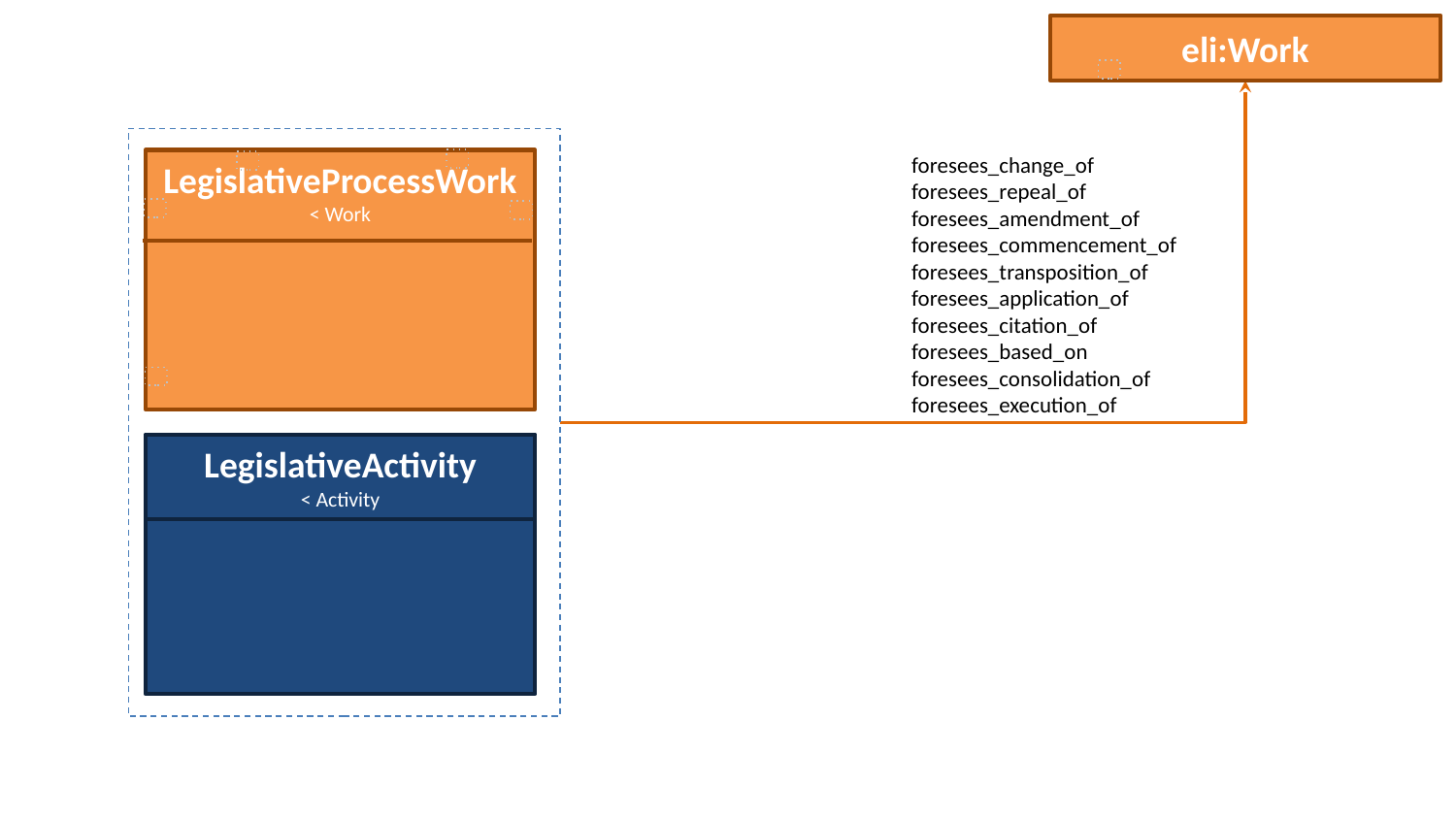

eli:Work

foresees_change_of
foresees_repeal_of
foresees_amendment_of
foresees_commencement_of
foresees_transposition_of
foresees_application_of
foresees_citation_of
foresees_based_on
foresees_consolidation_of
foresees_execution_of

LegislativeProcessWork
< Work

LegislativeActivity
< Activity